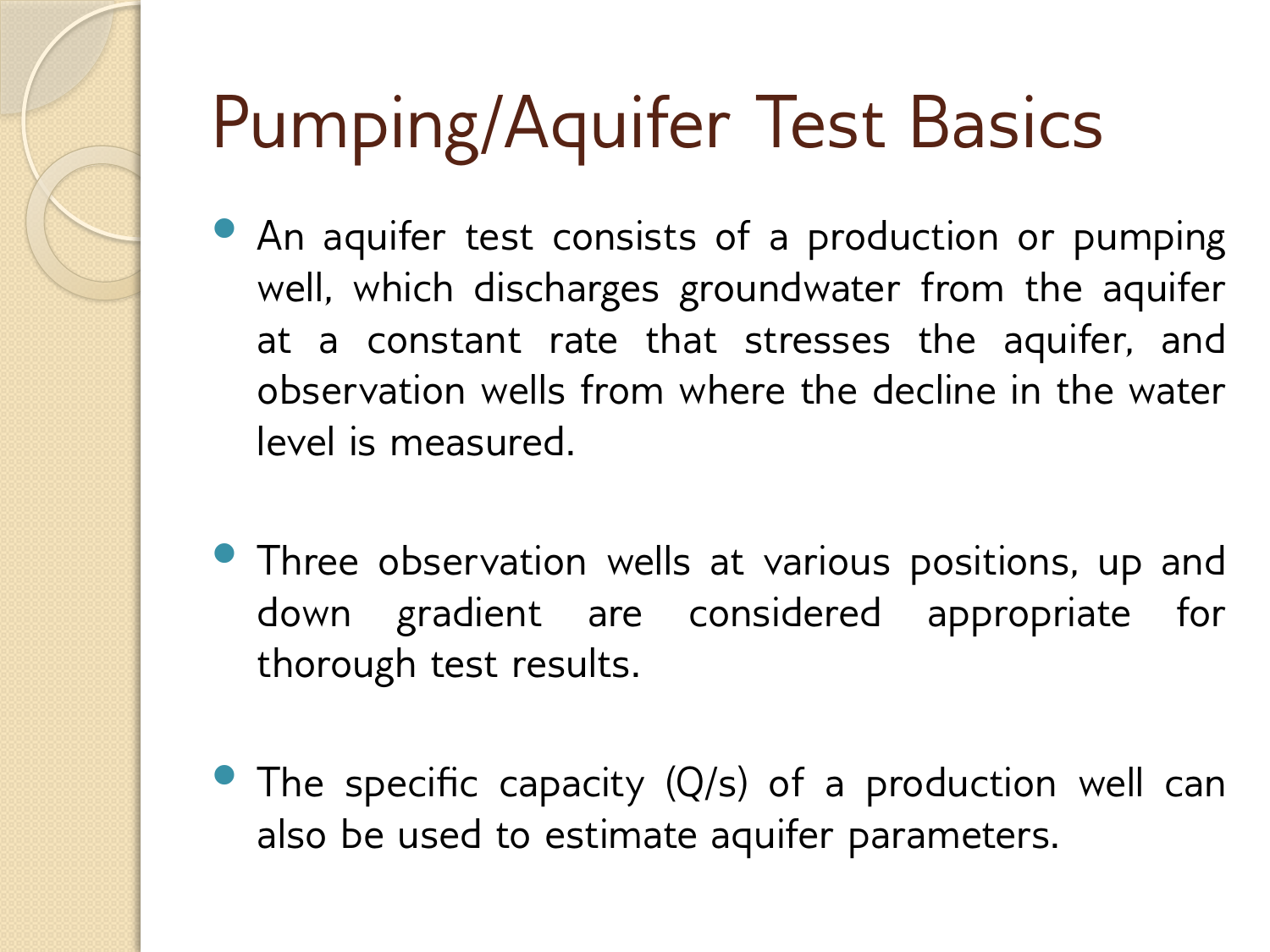

# Pumping/Aquifer Test Basics
An aquifer test consists of a production or pumping well, which discharges groundwater from the aquifer at a constant rate that stresses the aquifer, and observation wells from where the decline in the water level is measured.

Three observation wells at various positions, up and down gradient are considered appropriate for thorough test results.

The specific capacity (Q/s) of a production well can also be used to estimate aquifer parameters.